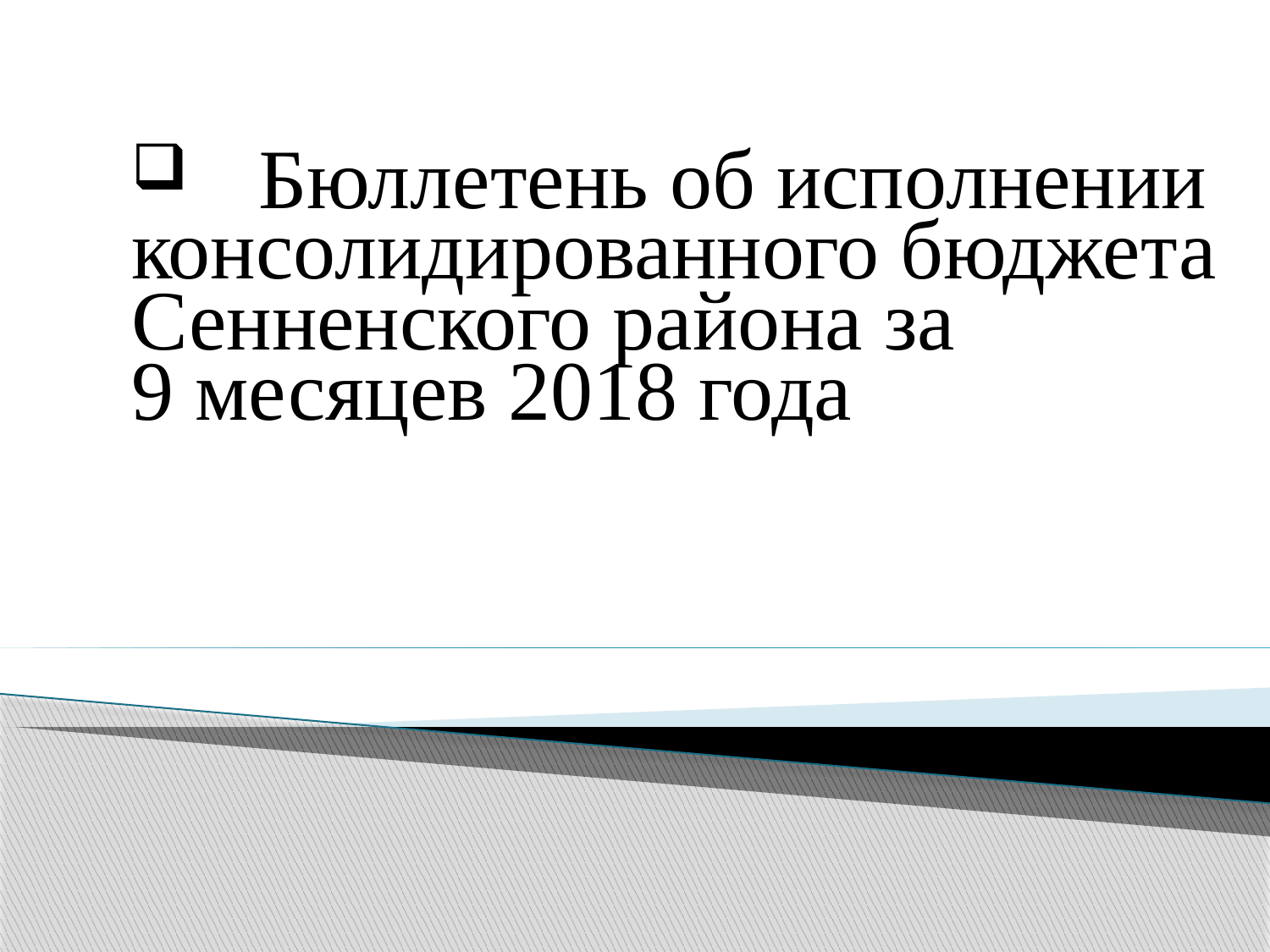

Бюллетень об исполнении консолидированного бюджета Сенненского района за
9 месяцев 2018 года